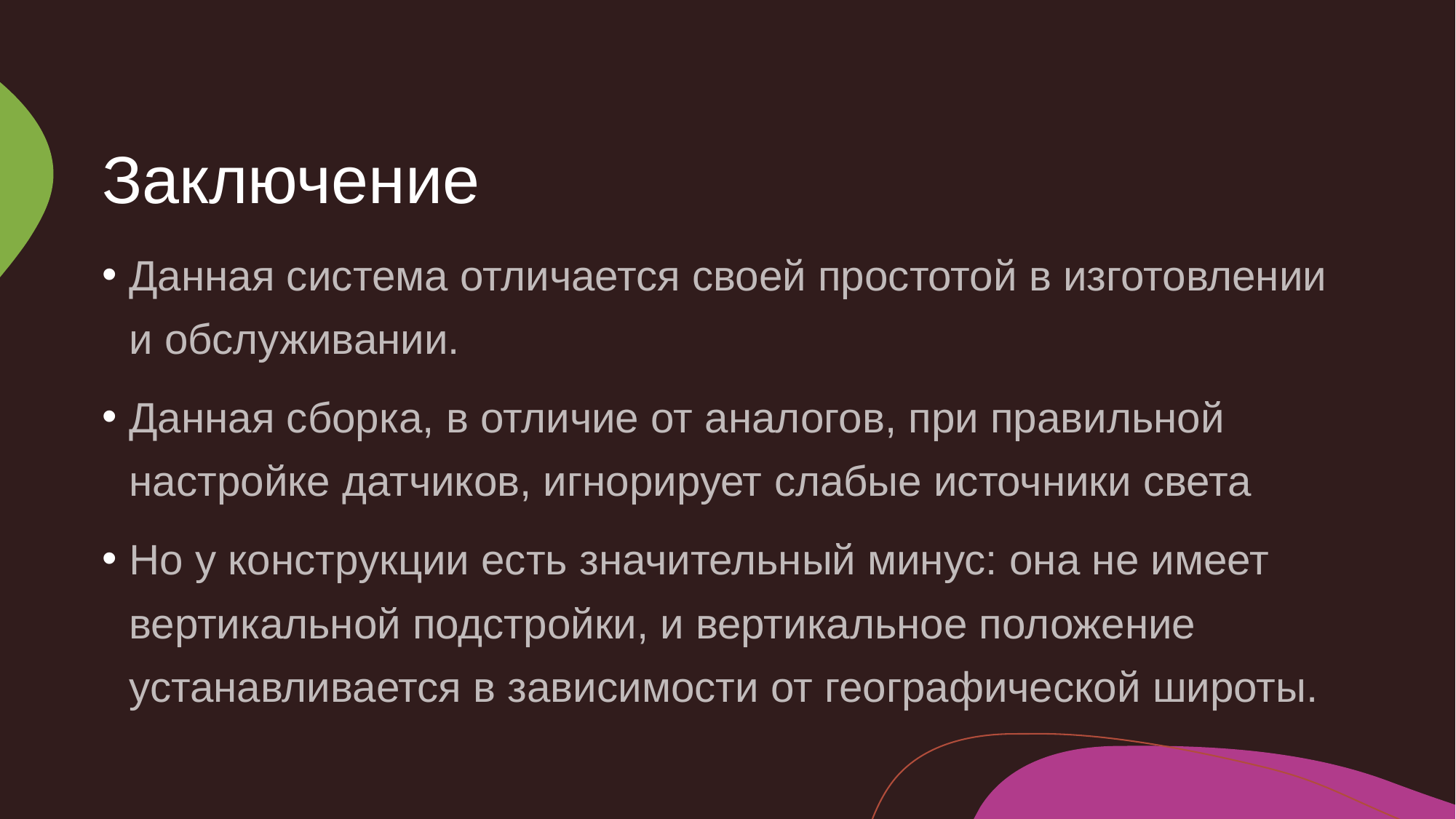

# Заключение
Данная система отличается своей простотой в изготовлении и обслуживании.
Данная сборка, в отличие от аналогов, при правильной настройке датчиков, игнорирует слабые источники света
Но у конструкции есть значительный минус: она не имеет вертикальной подстройки, и вертикальное положение устанавливается в зависимости от географической широты.